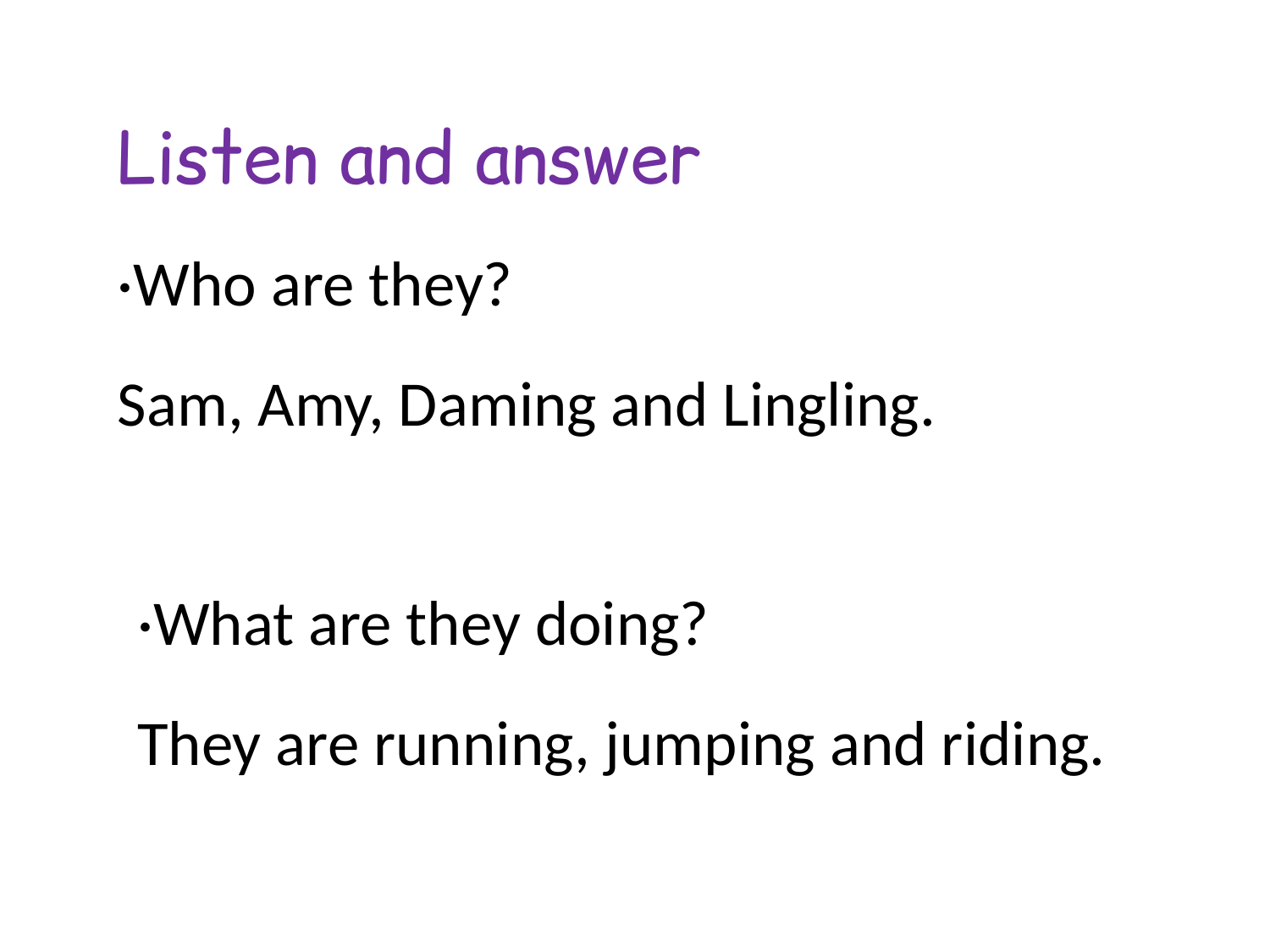

Listen and answer
·Who are they?
Sam, Amy, Daming and Lingling.
·What are they doing?
They are running, jumping and riding.